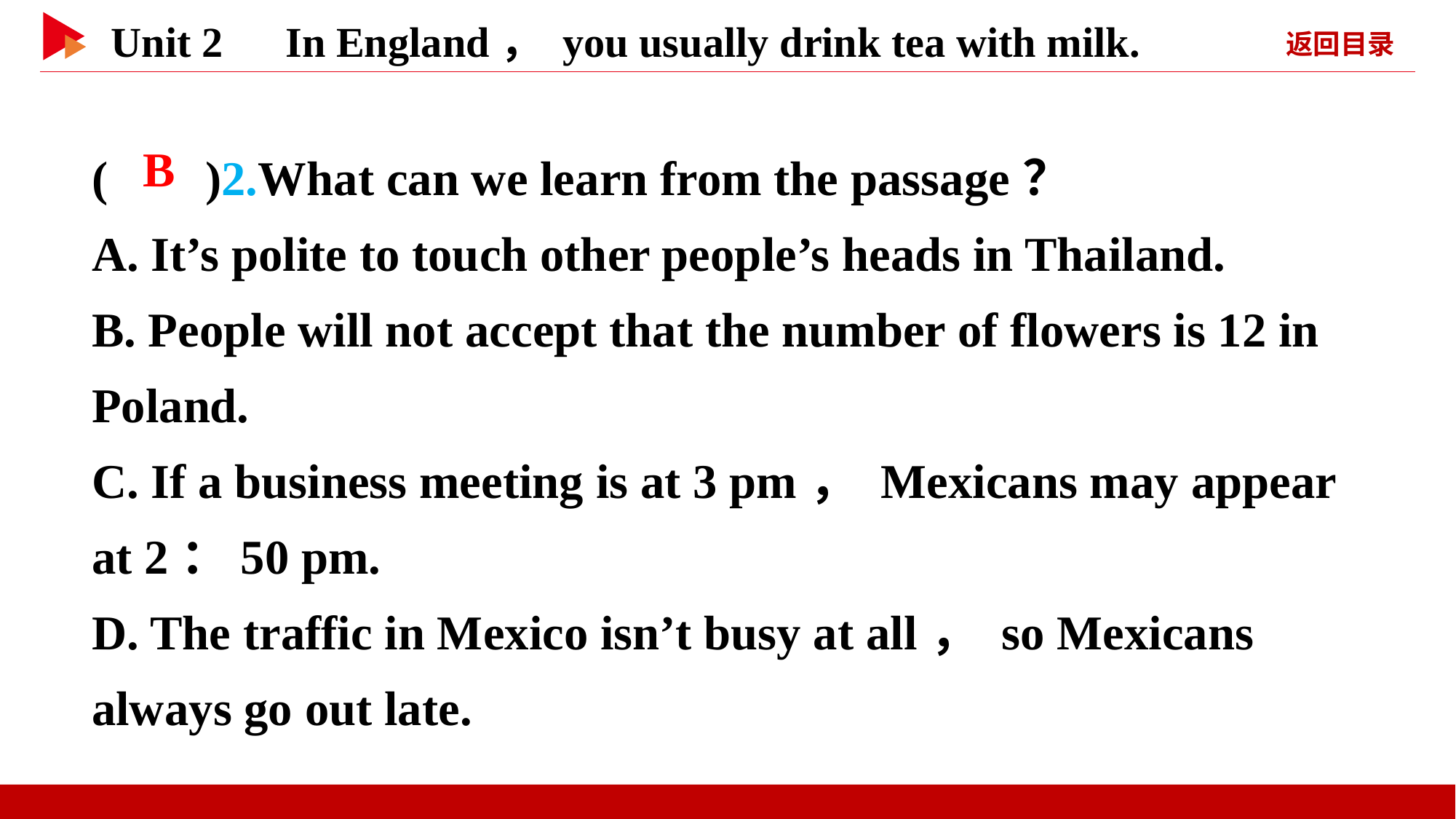

(        )2.What can we learn from the passage？
A. It’s polite to touch other people’s heads in Thailand.
B. People will not accept that the number of flowers is 12 in Poland.
C. If a business meeting is at 3 pm， Mexicans may appear at 2：50 pm.
D. The traffic in Mexico isn’t busy at all， so Mexicans always go out late.
   B